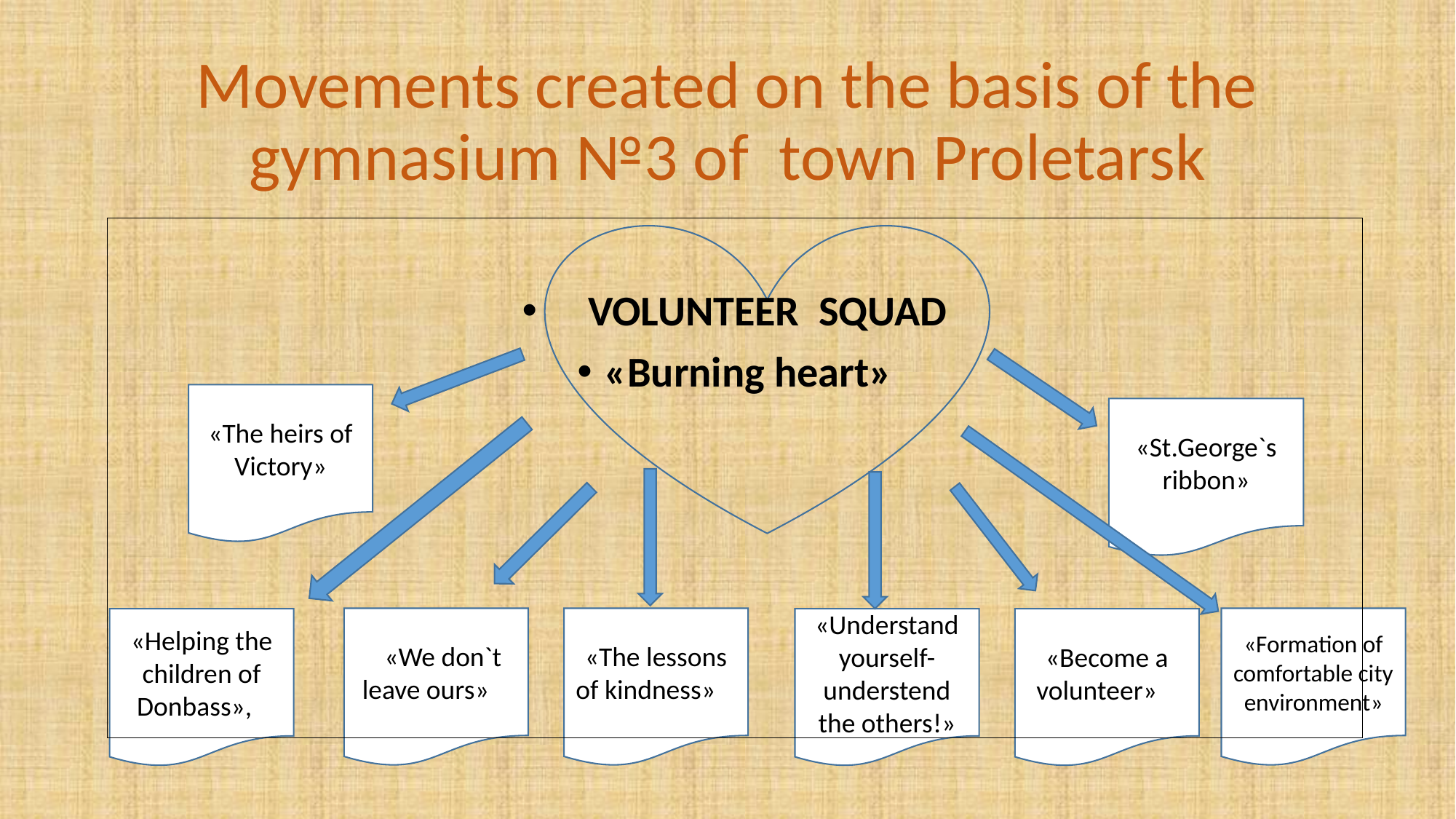

# Movements created on the basis of the gymnasium №3 of  town Proletarsk

    VOLUNTEER  SQUAD
«Burning heart»

«The heirs of Victory»
«St.George`s ribbon»

««We don`t leave ours»»,
«The lessons of kindness»»,
«Formation of comfortable city environment»
«Helping the children of Donbass», f
«Understand yourself- understend the others!»
«Become a volunteer»»,